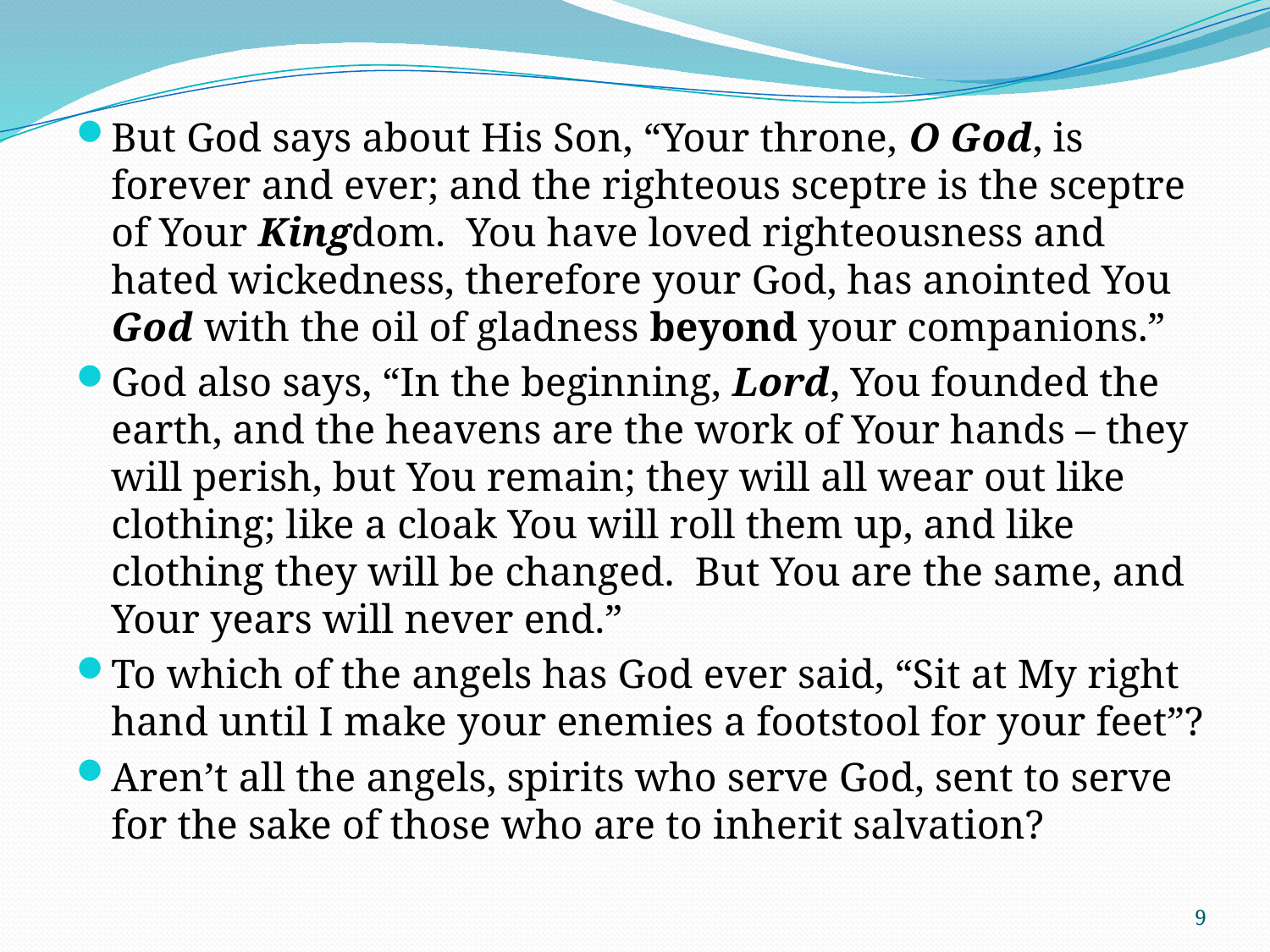

But God says about His Son, “Your throne, O God, is forever and ever; and the righteous sceptre is the sceptre of Your Kingdom.  You have loved righteousness and hated wickedness, therefore your God, has anointed You God with the oil of gladness beyond your companions.”
God also says, “In the beginning, Lord, You founded the earth, and the heavens are the work of Your hands – they will perish, but You remain; they will all wear out like clothing; like a cloak You will roll them up, and like clothing they will be changed.  But You are the same, and Your years will never end.”
To which of the angels has God ever said, “Sit at My right hand until I make your enemies a footstool for your feet”?
Aren’t all the angels, spirits who serve God, sent to serve for the sake of those who are to inherit salvation?

9